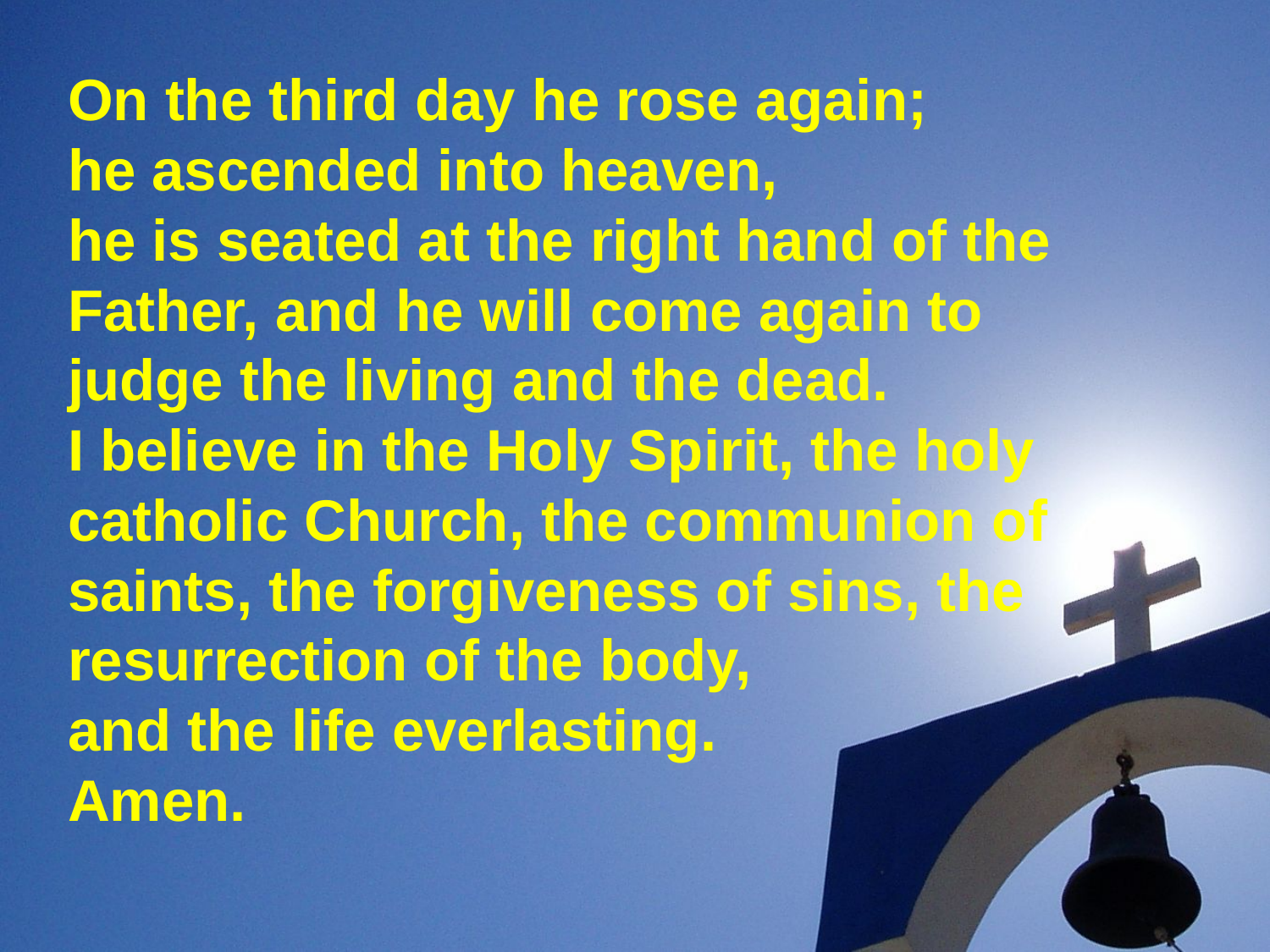

On the third day he rose again;
he ascended into heaven,
he is seated at the right hand of the Father, and he will come again to judge the living and the dead.
I believe in the Holy Spirit, the holy catholic Church, the communion of saints, the forgiveness of sins, the resurrection of the body,
and the life everlasting.
Amen.